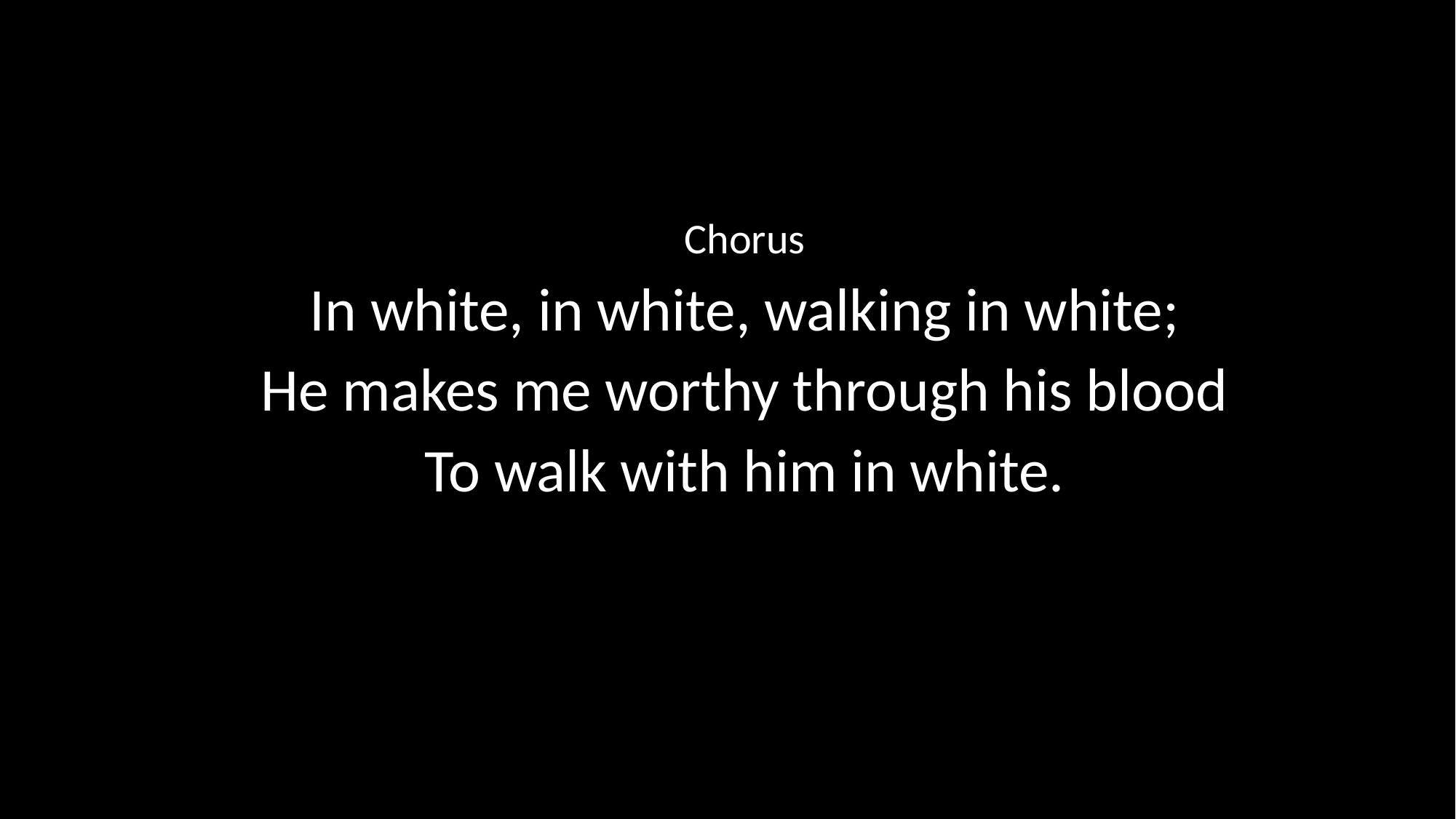

Chorus
In white, in white, walking in white;
He makes me worthy through his blood
To walk with him in white.